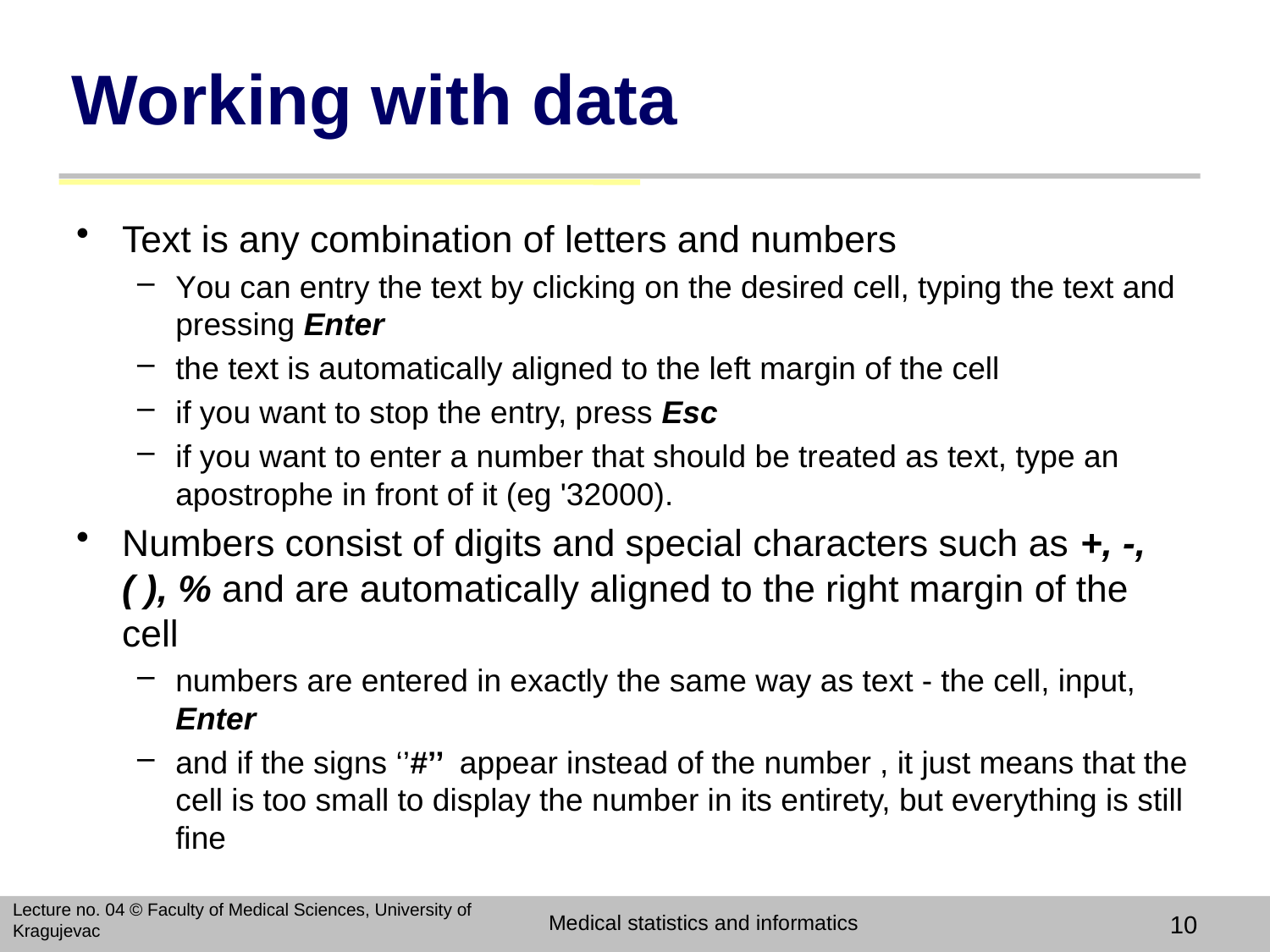

# Working with data
Text is any combination of letters and numbers
You can entry the text by clicking on the desired cell, typing the text and pressing Enter
the text is automatically aligned to the left margin of the cell
if you want to stop the entry, press Esc
if you want to enter a number that should be treated as text, type an apostrophe in front of it (eg '32000).
Numbers consist of digits and special characters such as +, -, ( ), % and are automatically aligned to the right margin of the cell
numbers are entered in exactly the same way as text - the cell, input, Enter
and if the signs ‘’#’’  appear instead of the number , it just means that the cell is too small to display the number in its entirety, but everything is still fine
Lecture no. 04 © Faculty of Medical Sciences, University of Kragujevac
Medical statistics and informatics
10